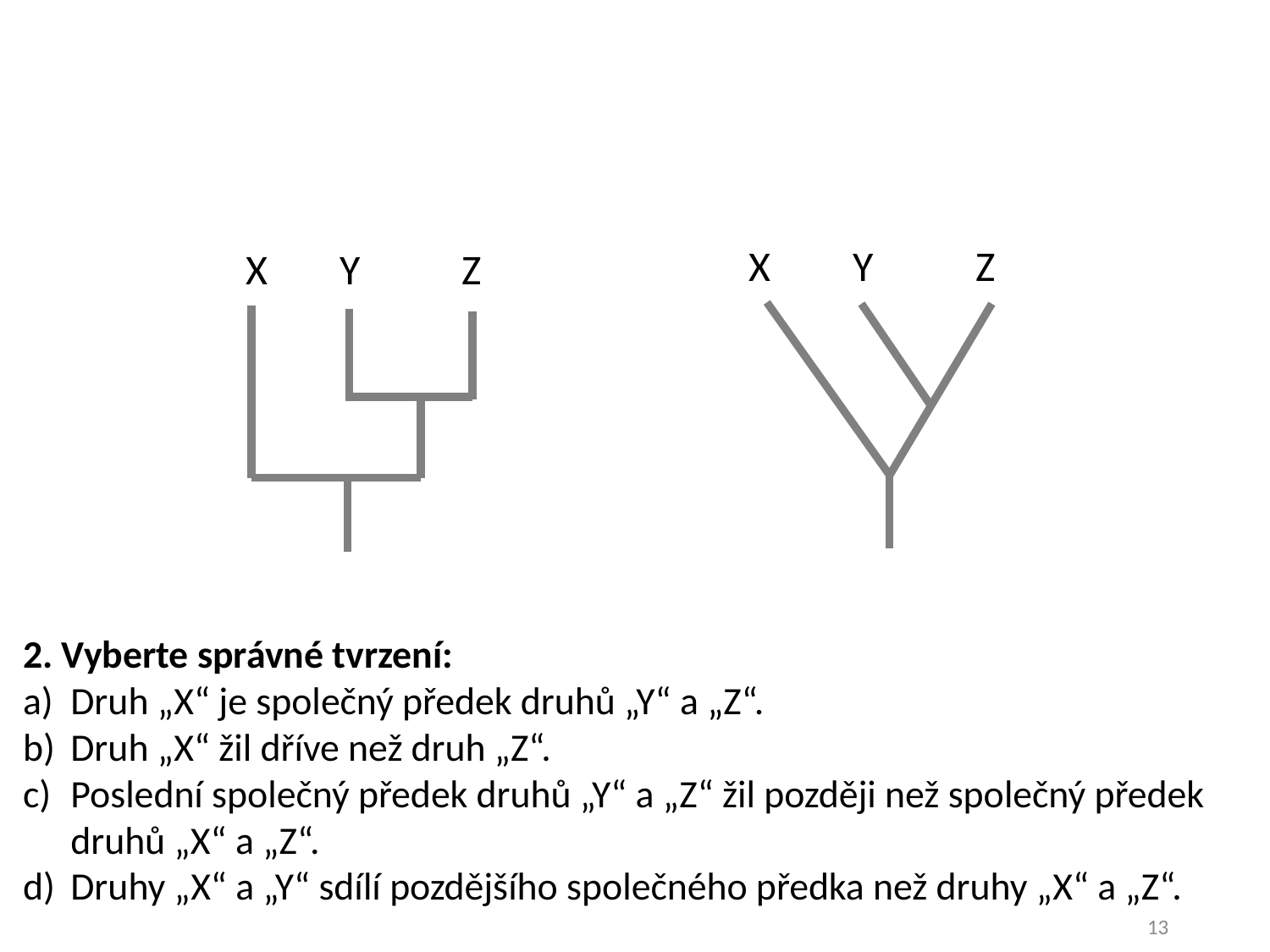

X
Y
Z
X
Y
Z
2. Vyberte správné tvrzení:
Druh „X“ je společný předek druhů „Y“ a „Z“.
Druh „X“ žil dříve než druh „Z“.
Poslední společný předek druhů „Y“ a „Z“ žil později než společný předek druhů „X“ a „Z“.
Druhy „X“ a „Y“ sdílí pozdějšího společného předka než druhy „X“ a „Z“.
13